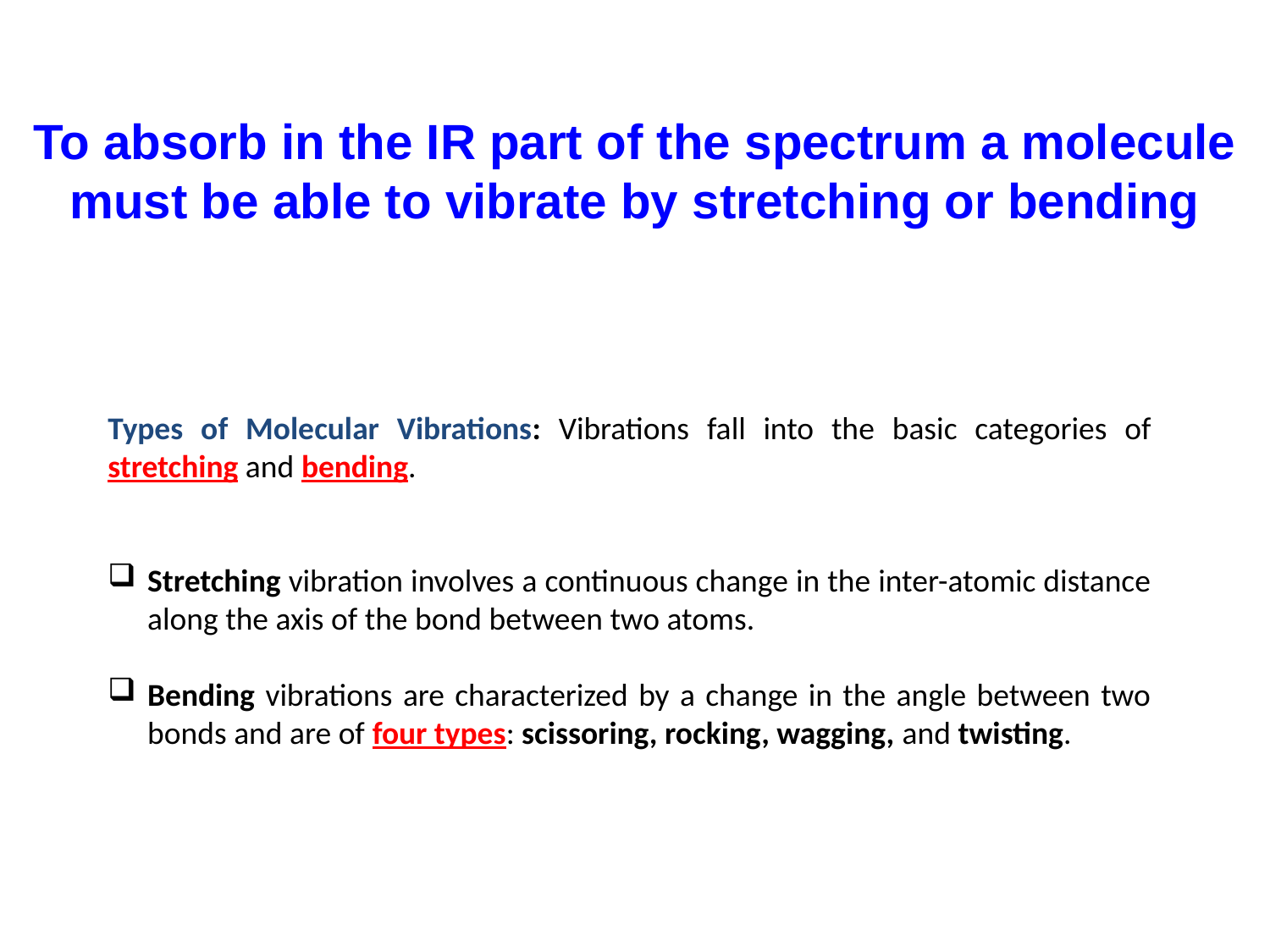

# To absorb in the IR part of the spectrum a molecule must be able to vibrate by stretching or bending
Types of Molecular Vibrations: Vibrations fall into the basic categories of stretching and bending.

Stretching vibration involves a continuous change in the inter-atomic distance along the axis of the bond between two atoms.

Bending vibrations are characterized by a change in the angle between two bonds and are of four types: scissoring, rocking, wagging, and twisting.